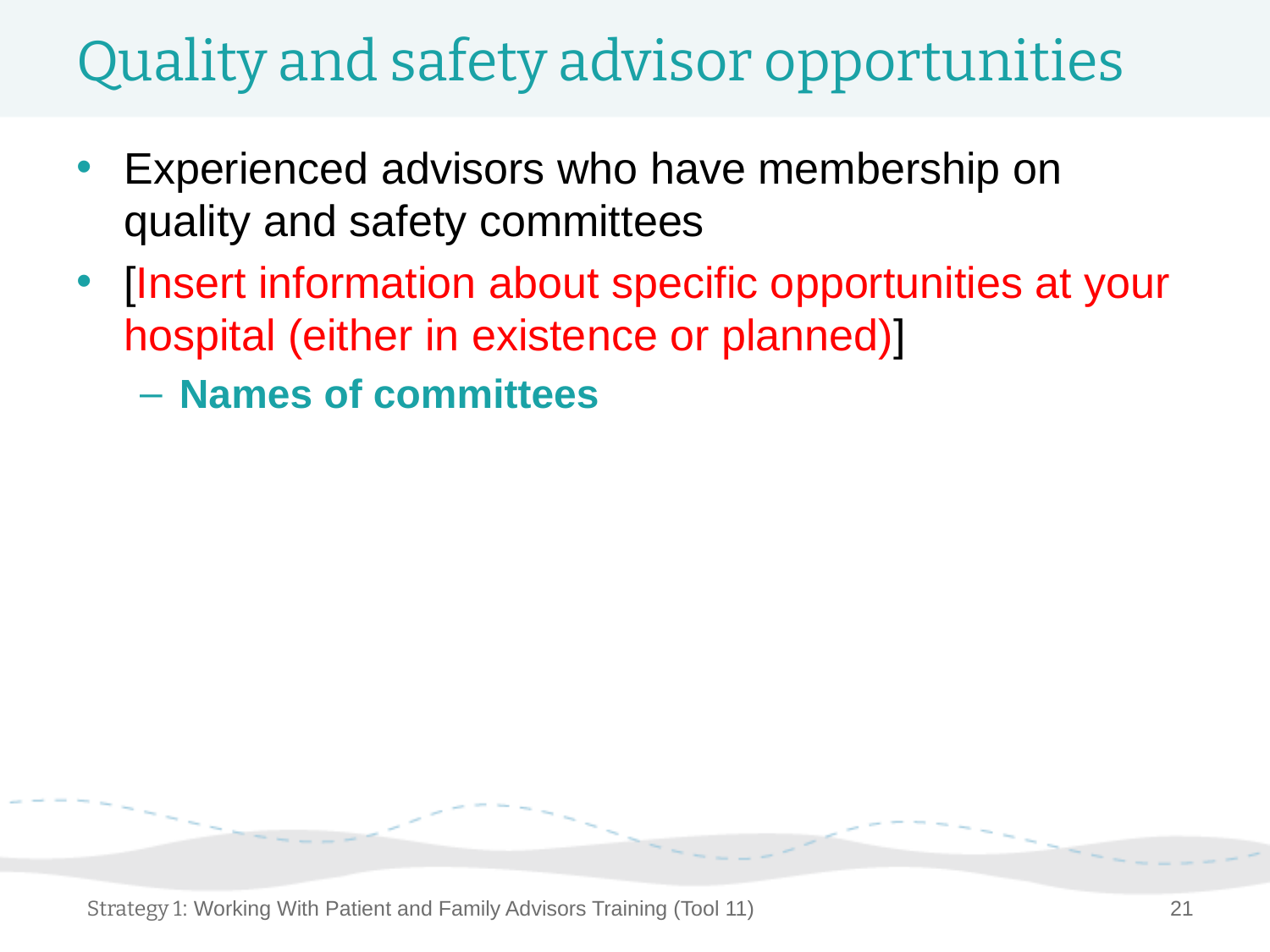

# Quality and safety advisor opportunities
Experienced advisors who have membership on quality and safety committees
[Insert information about specific opportunities at your hospital (either in existence or planned)]
Names of committees
Strategy 1: Working With Patient and Family Advisors Training (Tool 11)
21